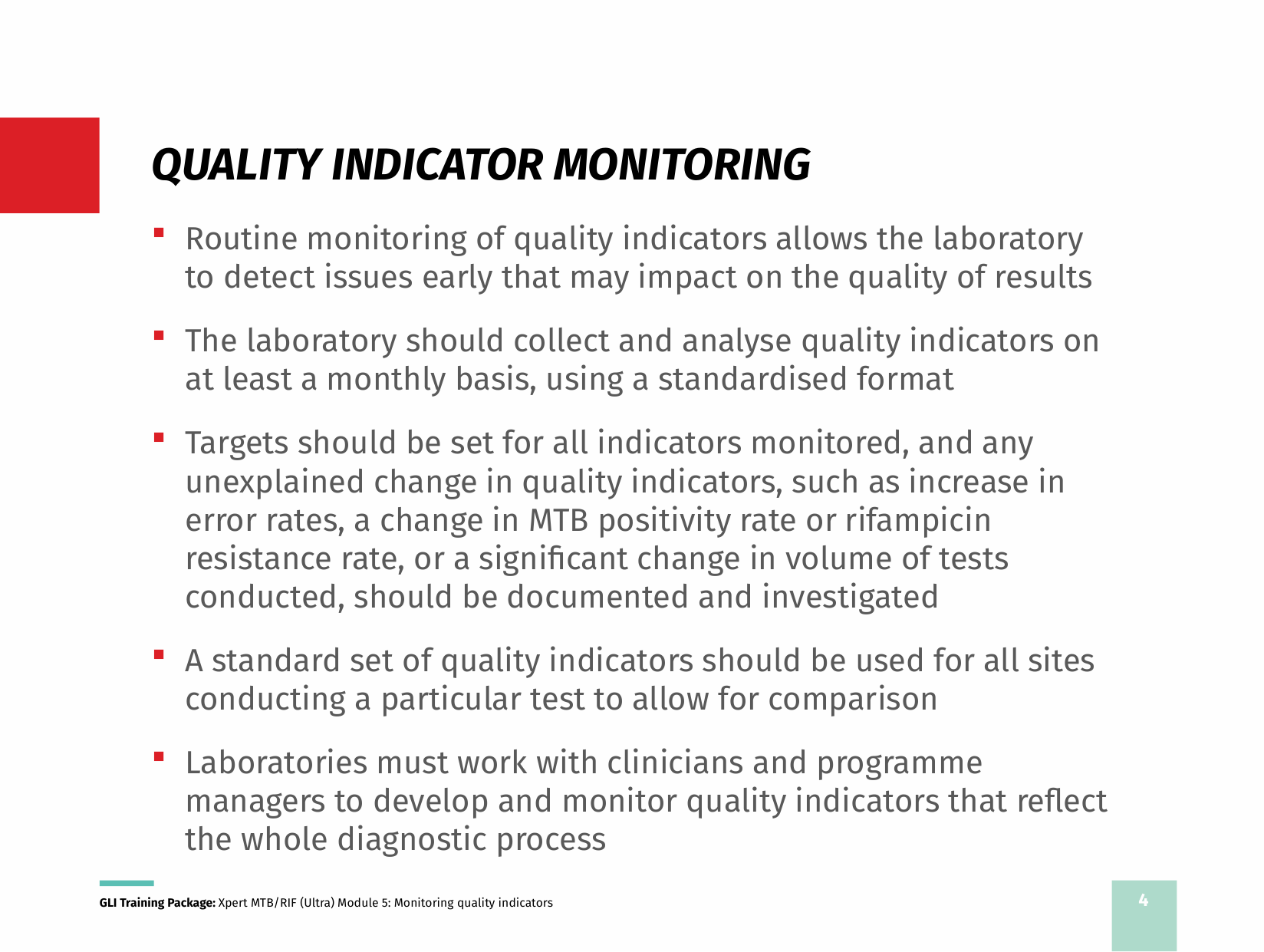

# QUALITY INDICATOR MONITORING
Routine monitoring of quality indicators allows the laboratory to detect issues early that may impact on the quality of results
The laboratory should collect and analyse quality indicators on at least a monthly basis, using a standardised format
Targets should be set for all indicators monitored, and any unexplained change in quality indicators, such as increase in error rates, a change in MTB positivity rate or rifampicin resistance rate, or a significant change in volume of tests conducted, should be documented and investigated
A standard set of quality indicators should be used for all sites conducting a particular test to allow for comparison
Laboratories must work with clinicians and programme managers to develop and monitor quality indicators that reflect the whole diagnostic process